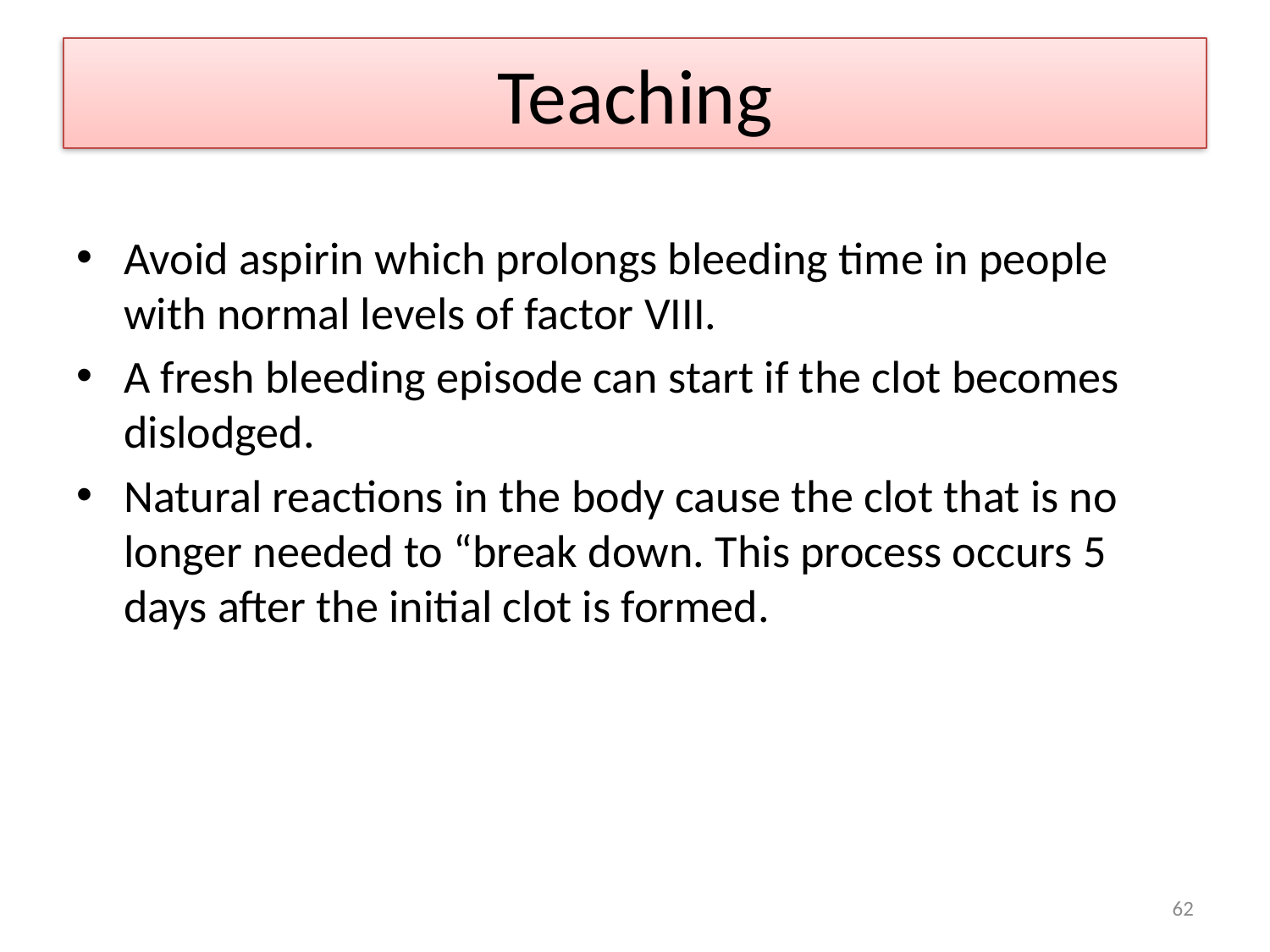

# Teaching
Avoid aspirin which prolongs bleeding time in people with normal levels of factor VIII.
A fresh bleeding episode can start if the clot becomes dislodged.
Natural reactions in the body cause the clot that is no longer needed to “break down. This process occurs 5 days after the initial clot is formed.
62